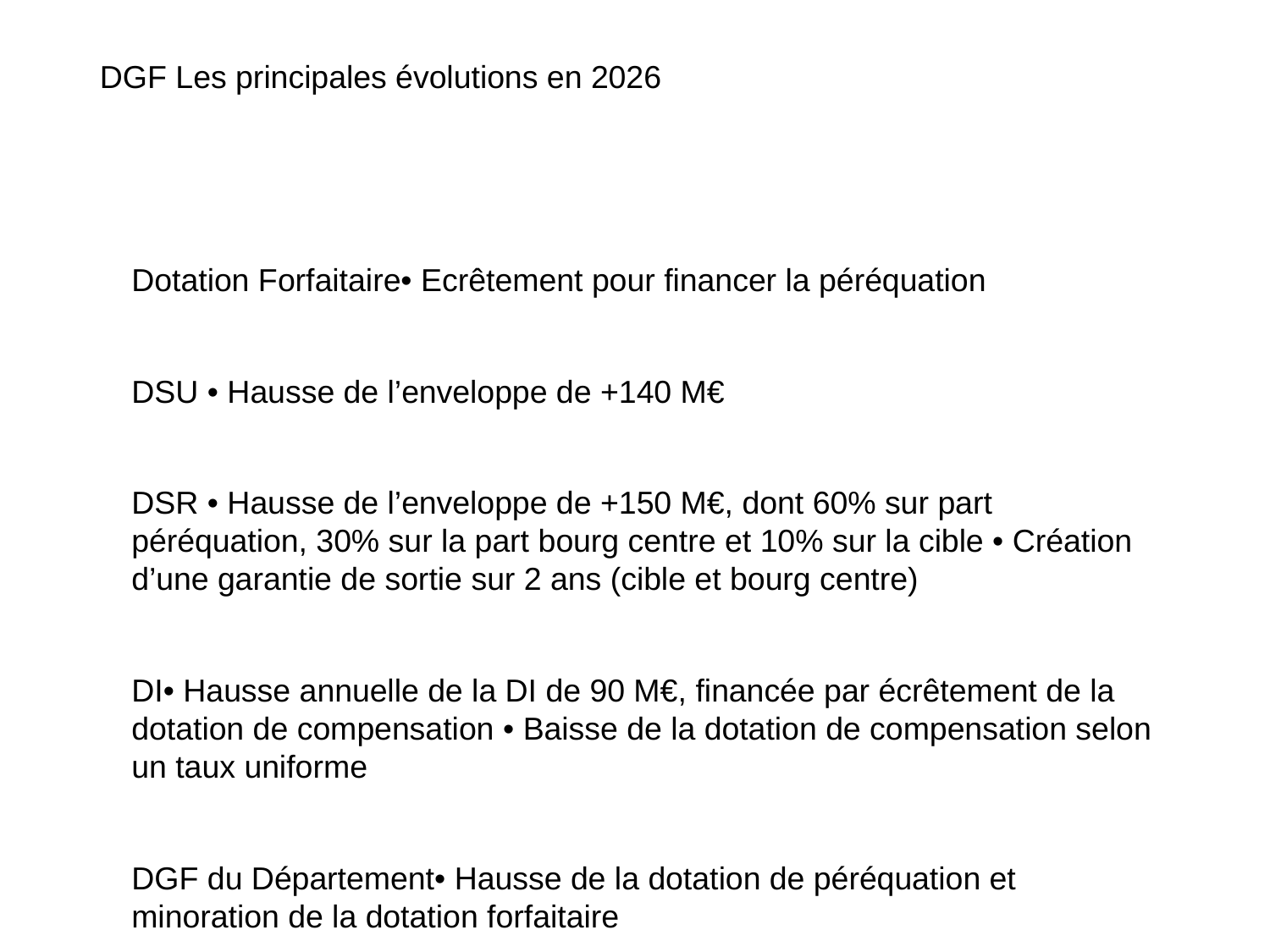

# DGF Les principales évolutions en 2026
Dotation Forfaitaire• Ecrêtement pour financer la péréquation
forfaitaire
DSU • Hausse de l’enveloppe de +140 M€
DSU
DSR • Hausse de l’enveloppe de +150 M€, dont 60% sur part péréquation, 30% sur la part bourg centre et 10% sur la cible • Création d’une garantie de sortie sur 2 ans (cible et bourg centre)
DSR
DI• Hausse annuelle de la DI de 90 M€, financée par écrêtement de la dotation de compensation • Baisse de la dotation de compensation selon un taux uniforme
DI
DGF du Département• Hausse de la dotation de péréquation et minoration de la dotation forfaitaire
DGF Départements